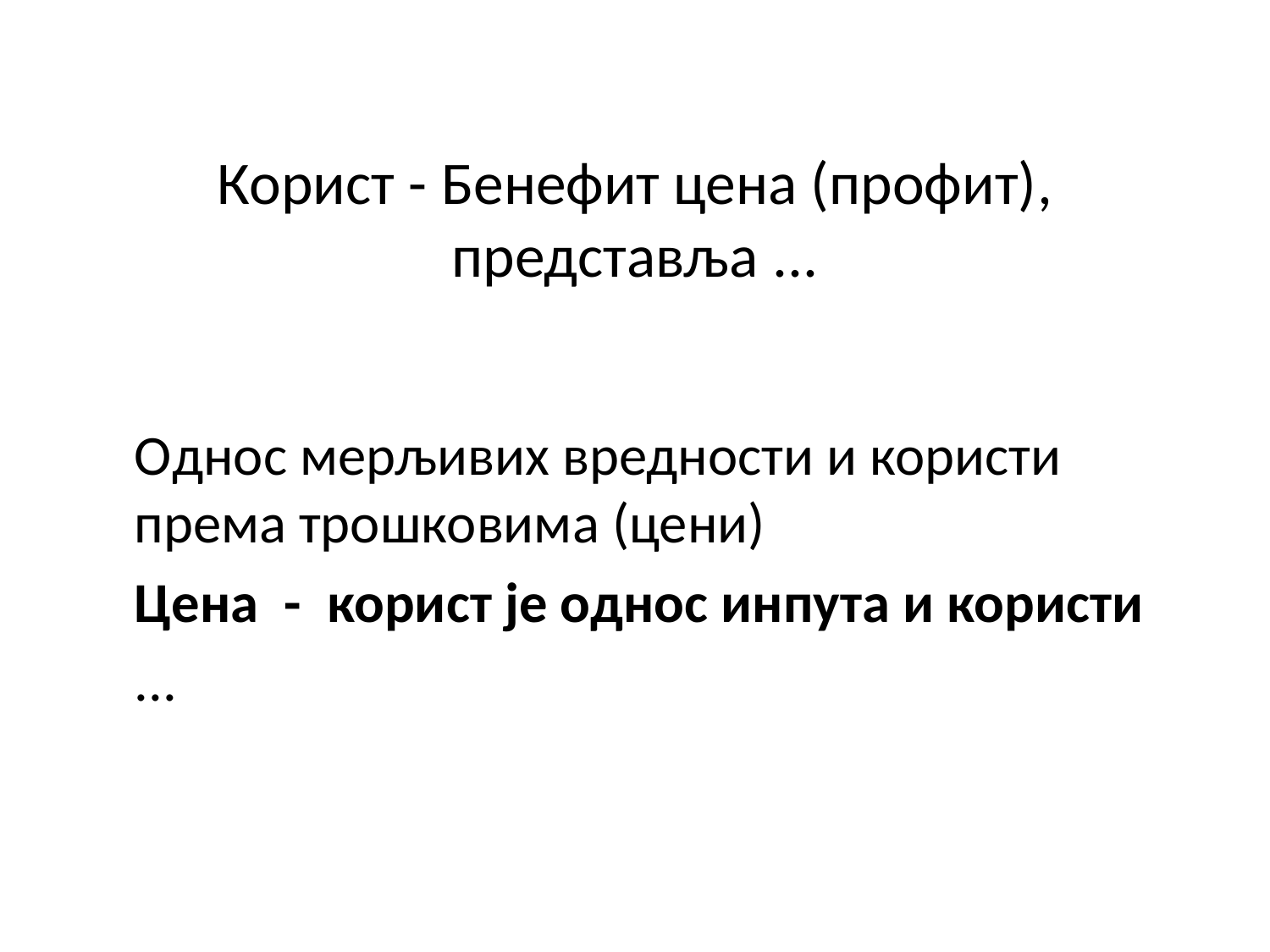

# Корист - Бенефит цена (профит), представља ...
	Однос мерљивих вредности и користи према трошковима (цени)
	Цена  -  корист је однос инпута и користи
	...